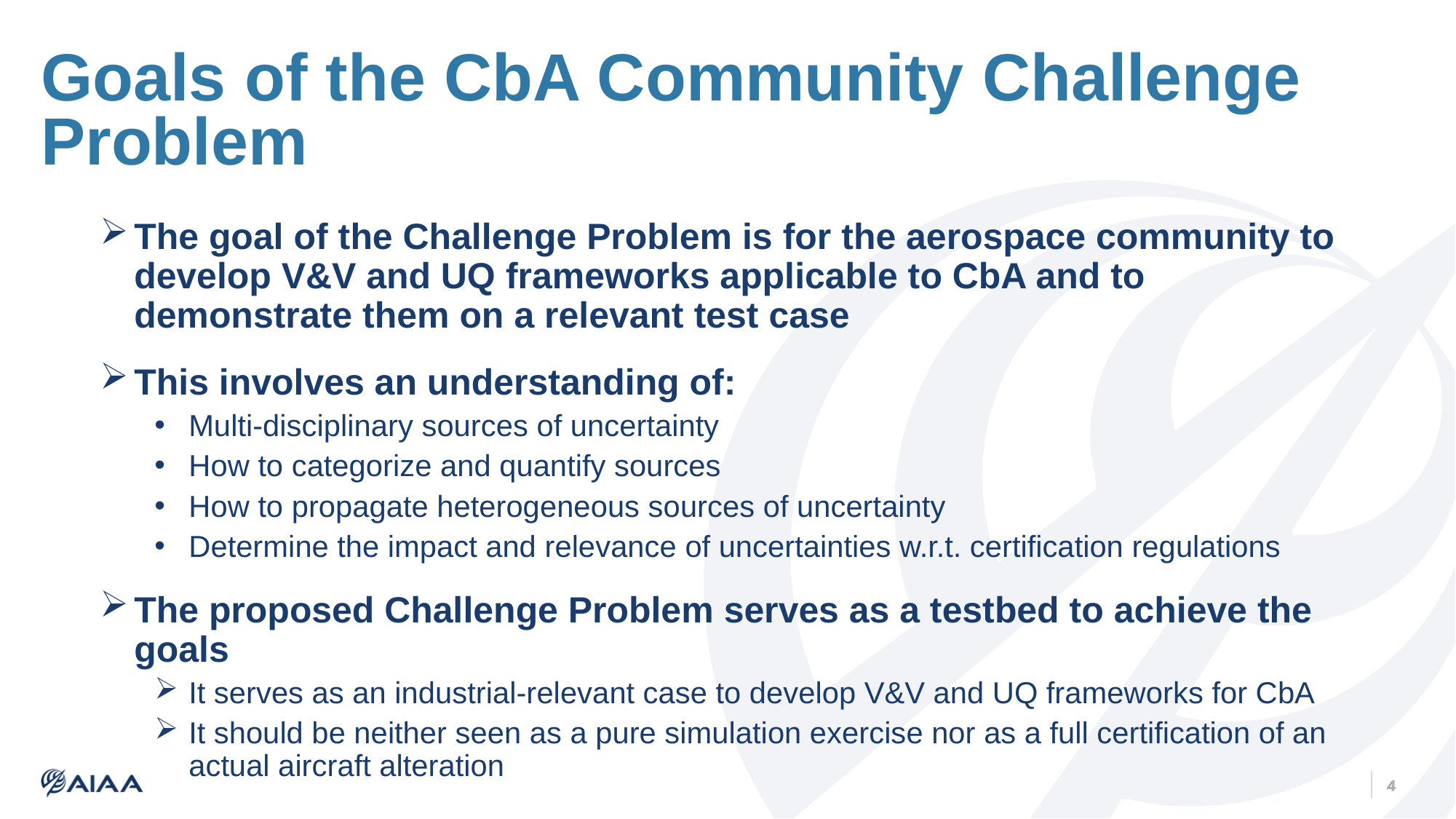

# Goals of the CbA Community Challenge Problem
The goal of the Challenge Problem is for the aerospace community to develop V&V and UQ frameworks applicable to CbA and to demonstrate them on a relevant test case
This involves an understanding of:
Multi-disciplinary sources of uncertainty
How to categorize and quantify sources
How to propagate heterogeneous sources of uncertainty
Determine the impact and relevance of uncertainties w.r.t. certification regulations
The proposed Challenge Problem serves as a testbed to achieve the goals
It serves as an industrial-relevant case to develop V&V and UQ frameworks for CbA
It should be neither seen as a pure simulation exercise nor as a full certification of an actual aircraft alteration
4
4